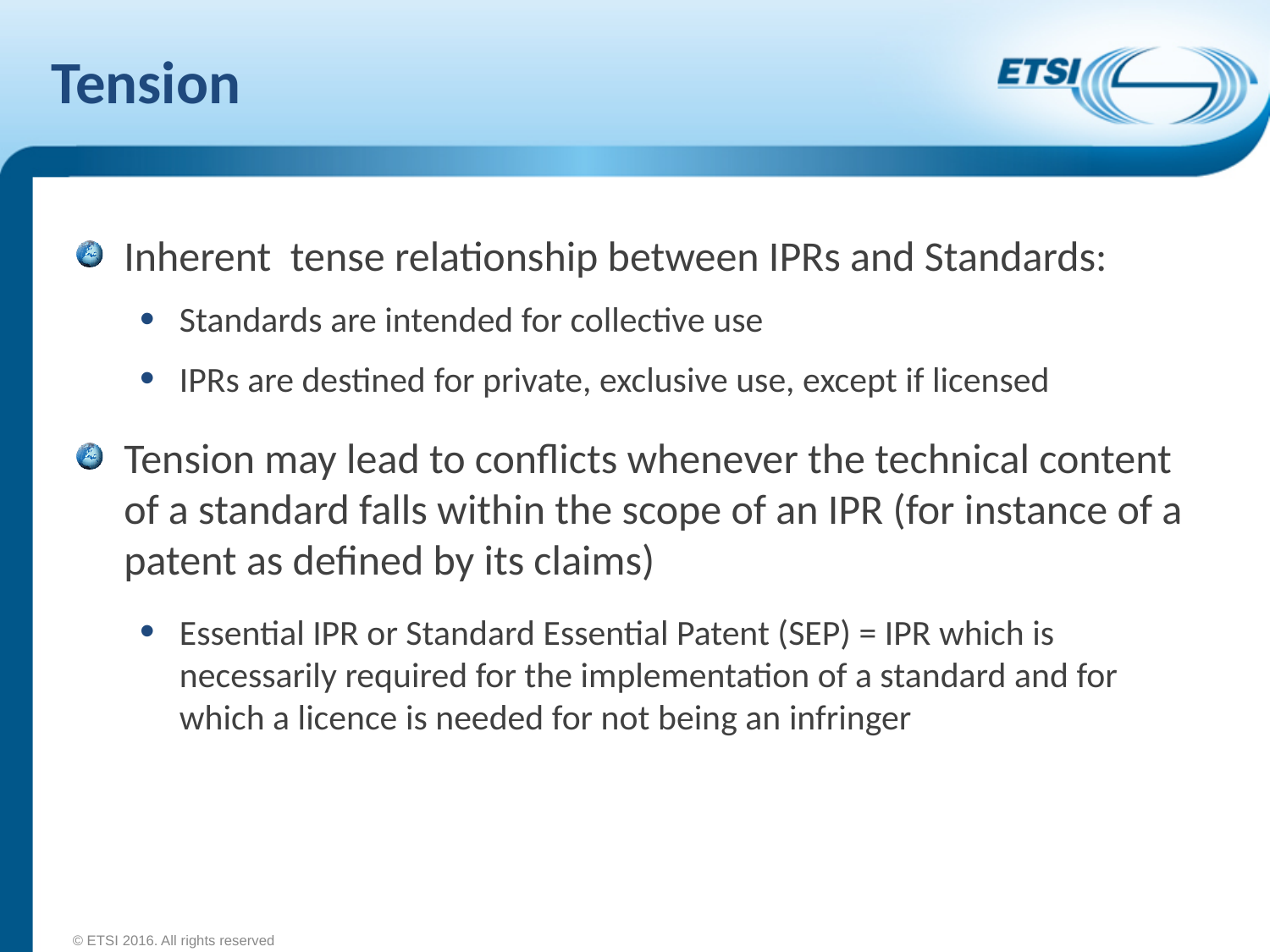

# Tension
Inherent  tense relationship between IPRs and Standards:
Standards are intended for collective use
IPRs are destined for private, exclusive use, except if licensed
Tension may lead to conflicts whenever the technical content of a standard falls within the scope of an IPR (for instance of a patent as defined by its claims)
Essential IPR or Standard Essential Patent (SEP) = IPR which is necessarily required for the implementation of a standard and for which a licence is needed for not being an infringer
© ETSI 2016. All rights reserved